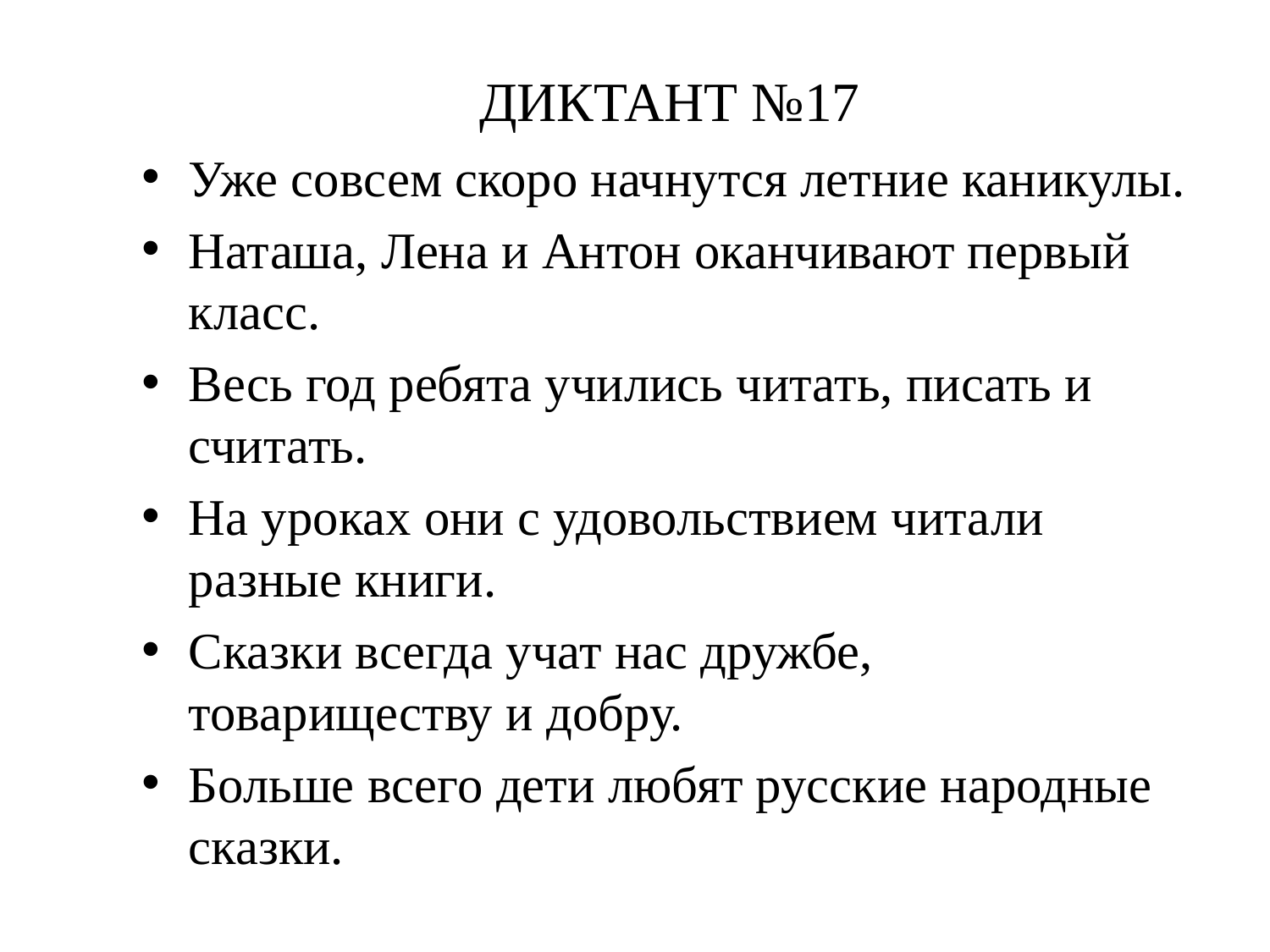

# ДИКТАНТ №17
Уже совсем скоро начнутся летние каникулы.
Наташа, Лена и Антон оканчивают первый класс.
Весь год ребята учились читать, писать и считать.
На уроках они с удовольствием читали разные книги.
Сказки всегда учат нас дружбе, товариществу и добру.
Больше всего дети любят русские народные сказки.